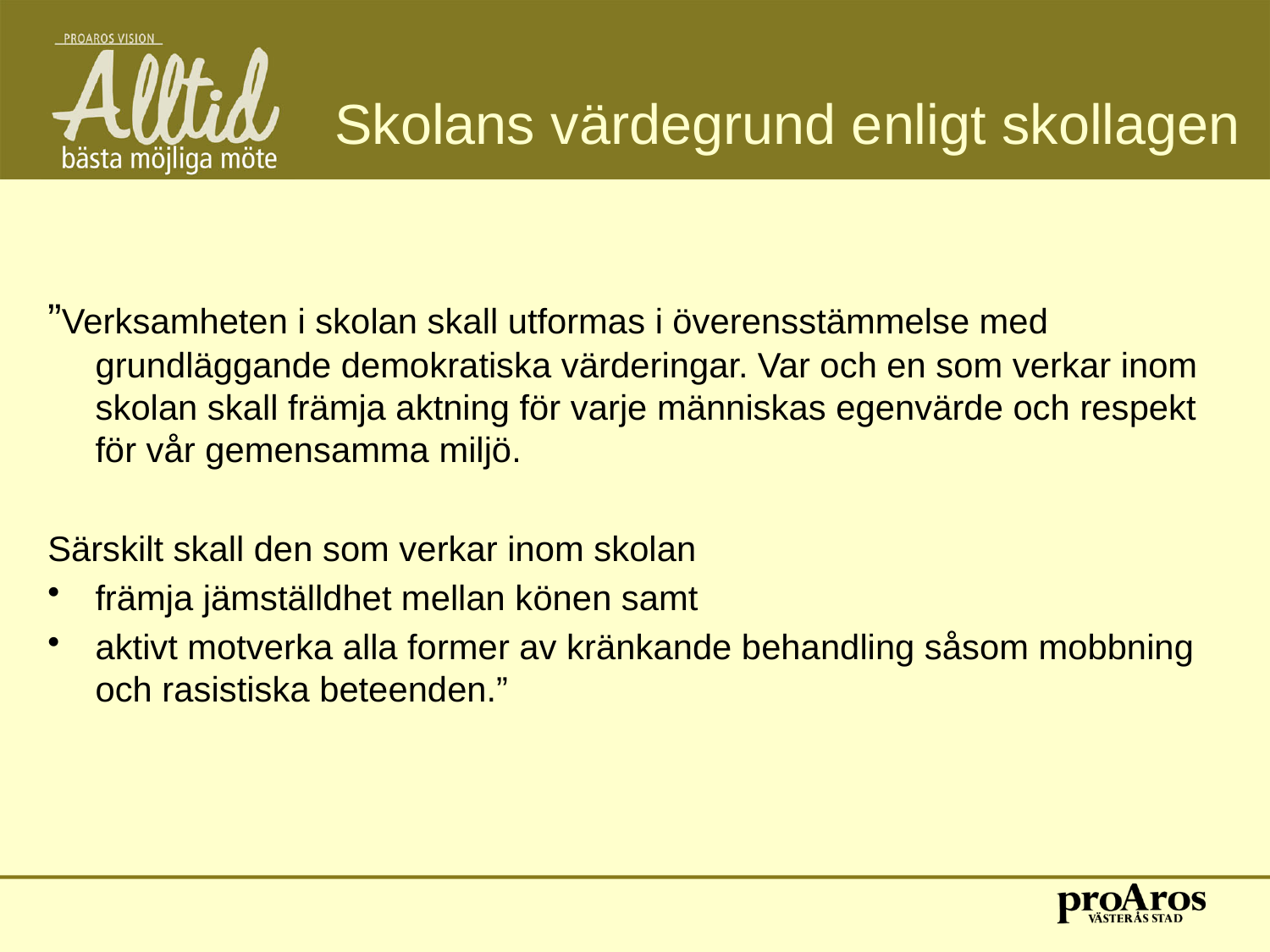

# Skolans värdegrund enligt skollagen

”Verksamheten i skolan skall utformas i överensstämmelse med grundläggande demokratiska värderingar. Var och en som verkar inom skolan skall främja aktning för varje människas egenvärde och respekt för vår gemensamma miljö.

Särskilt skall den som verkar inom skolan
främja jämställdhet mellan könen samt
aktivt motverka alla former av kränkande behandling såsom mobbning och rasistiska beteenden.”